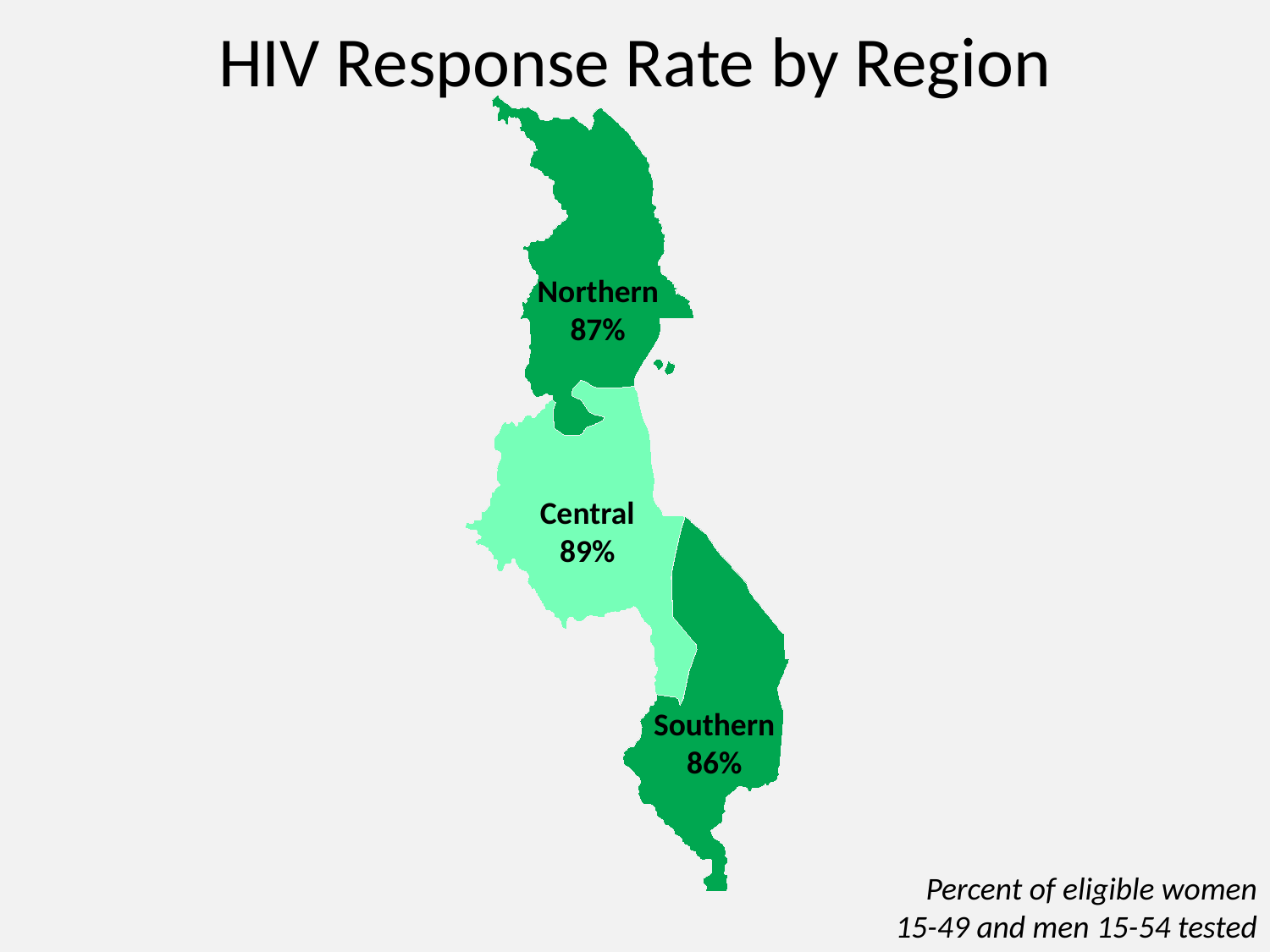

HIV Response Rate by Region

Northern
87%
Central
89%
Southern
86%
Percent of eligible women 15-49 and men 15-54 tested